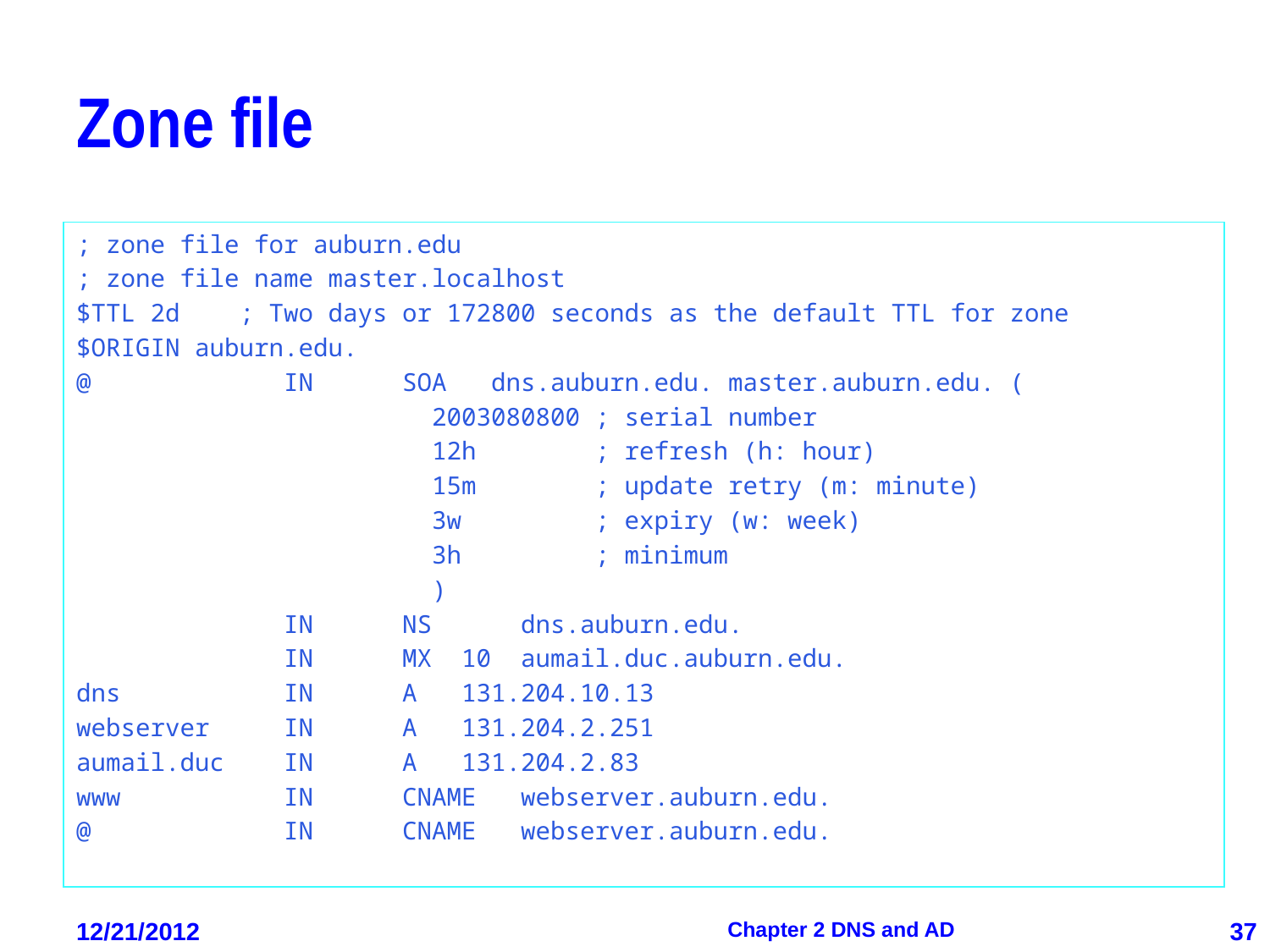

# Zone file
; zone file for auburn.edu
; zone file name master.localhost
$TTL 2d    ; Two days or 172800 seconds as the default TTL for zone
$ORIGIN auburn.edu.
@             IN      SOA   dns.auburn.edu. master.auburn.edu. (
                        2003080800 ; serial number
                        12h        ; refresh (h: hour)
                        15m        ; update retry (m: minute)
                        3w         ; expiry (w: week)
                        3h         ; minimum
                        )
              IN      NS      dns.auburn.edu.
              IN      MX  10  aumail.duc.auburn.edu.
dns           IN      A   131.204.10.13
webserver     IN      A   131.204.2.251
aumail.duc    IN      A   131.204.2.83
www           IN      CNAME   webserver.auburn.edu.
@             IN      CNAME   webserver.auburn.edu.

12/21/2012
Chapter 2 DNS and AD
37